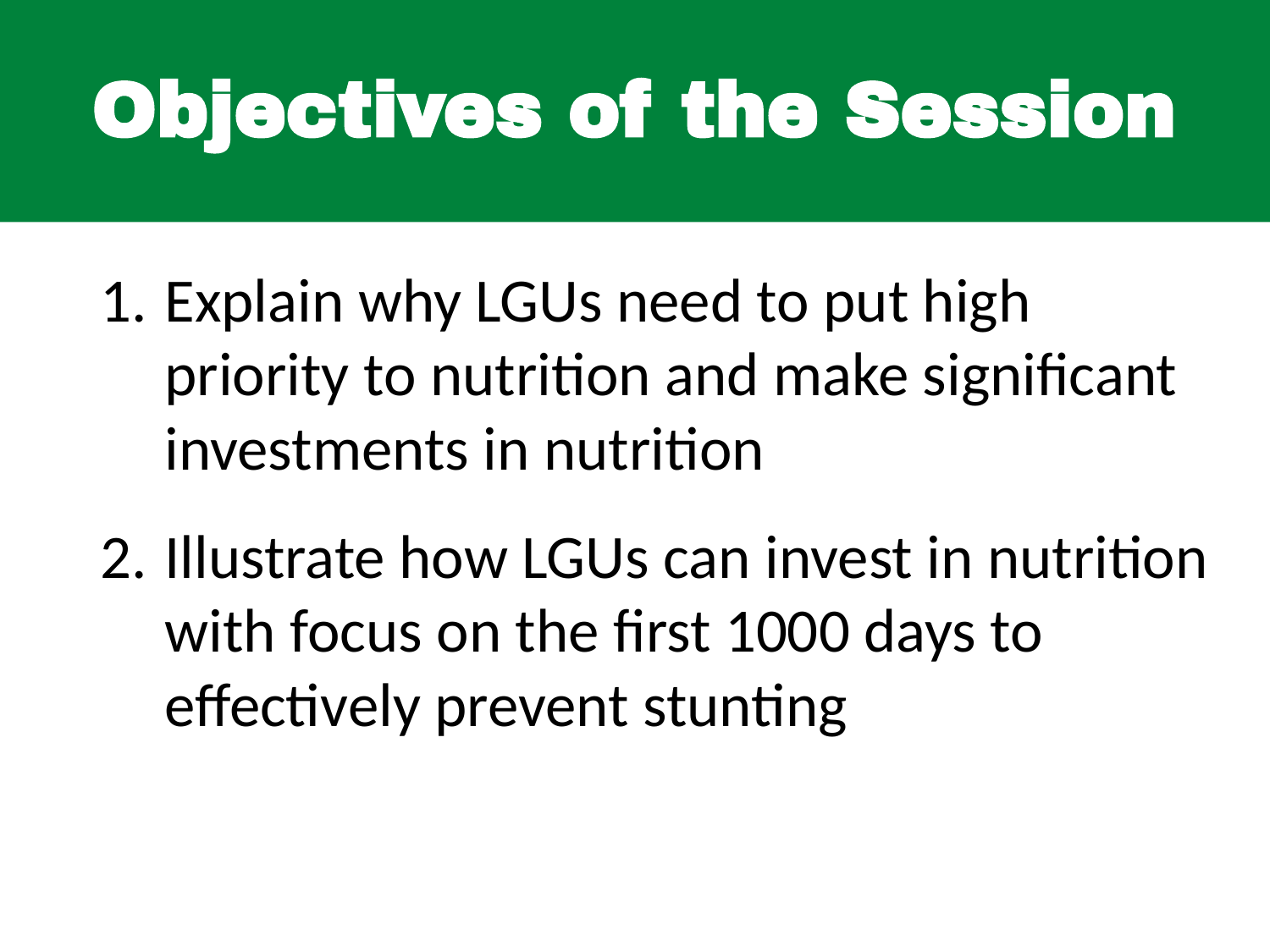

Objectives of the Session
Explain why LGUs need to put high priority to nutrition and make significant investments in nutrition
Illustrate how LGUs can invest in nutrition with focus on the first 1000 days to effectively prevent stunting